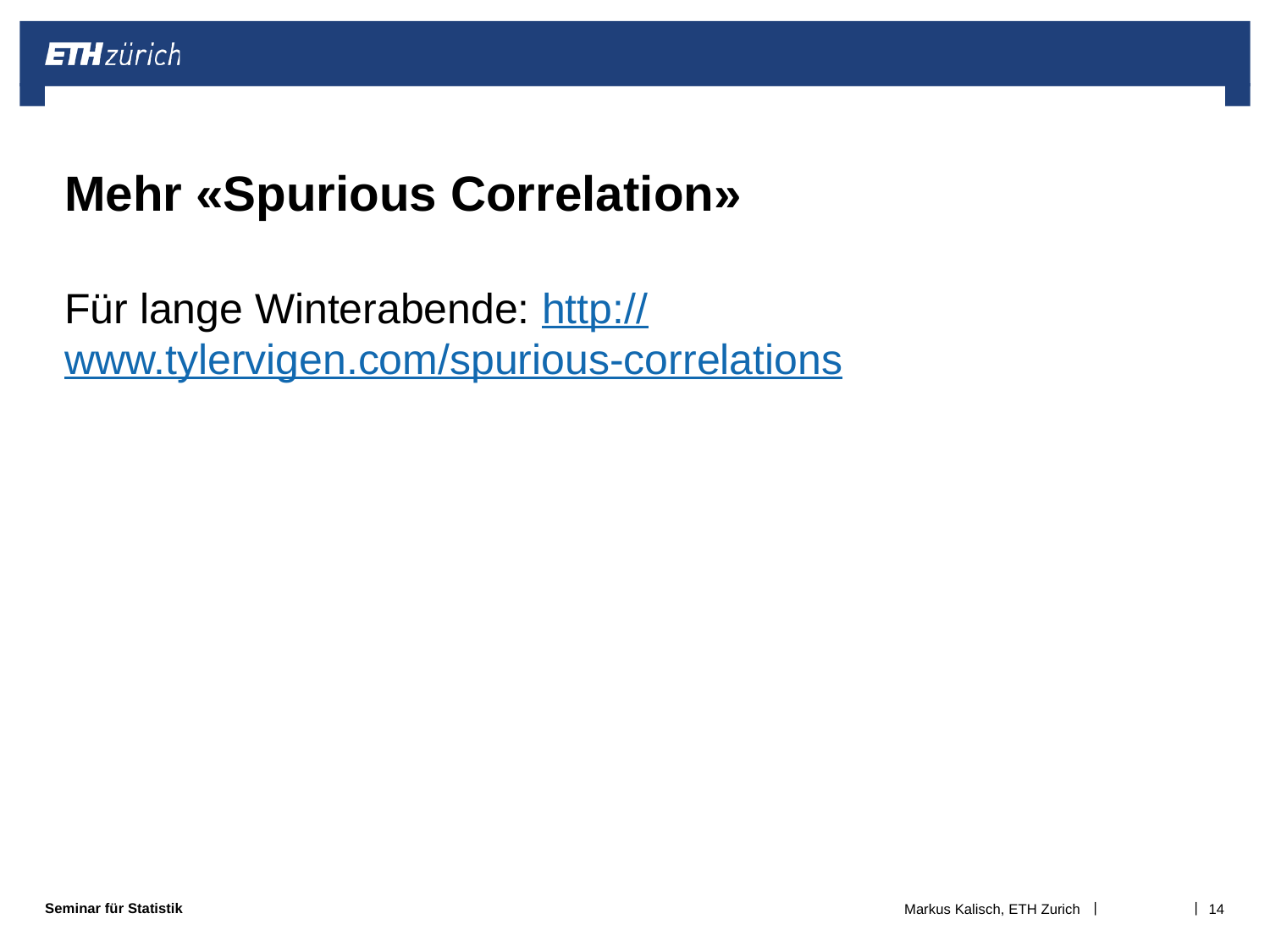

# Mehr «Spurious Correlation»
Für lange Winterabende: http://www.tylervigen.com/spurious-correlations

Markus Kalisch, ETH Zurich
14